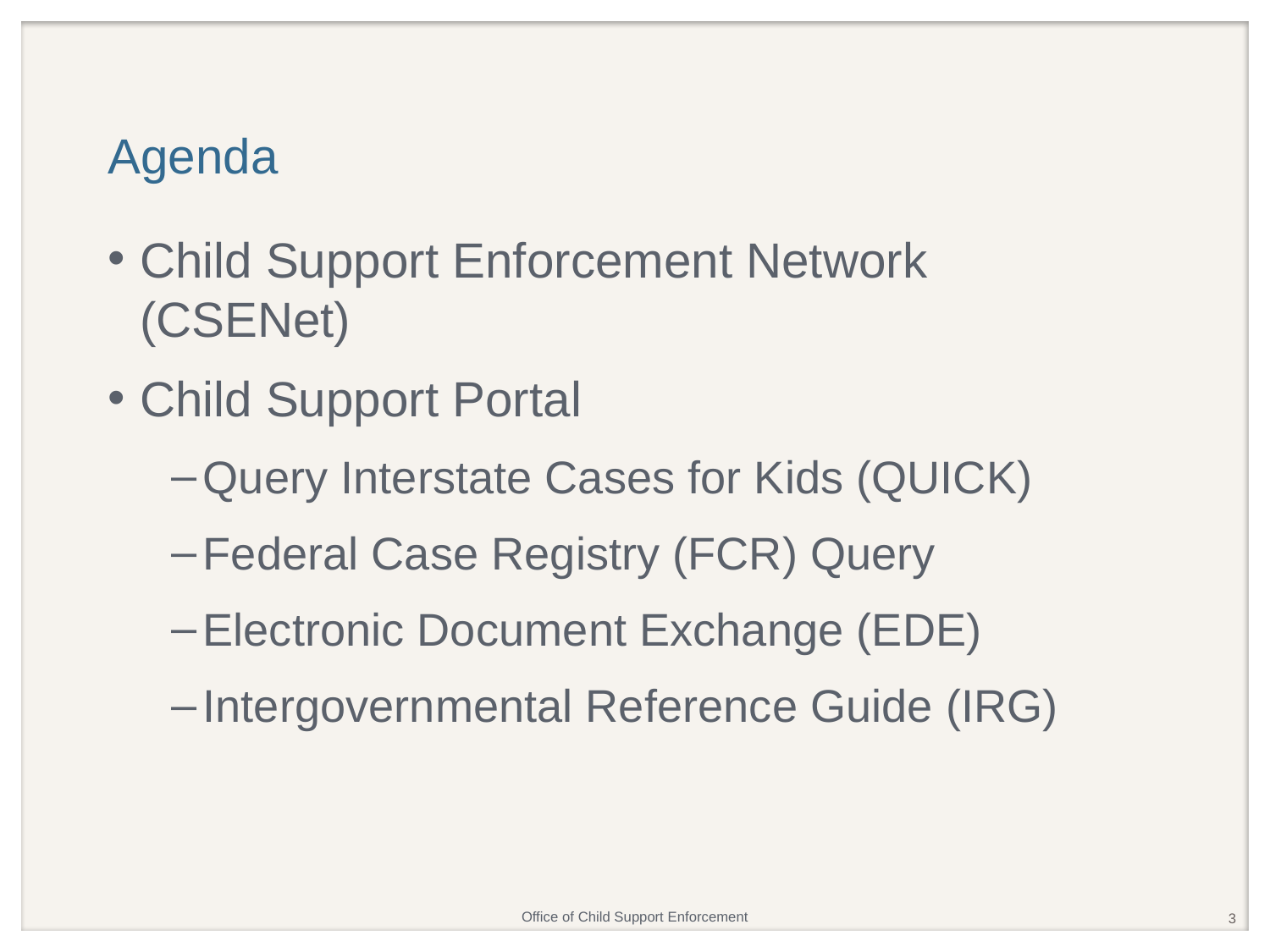

# Agenda
Child Support Enforcement Network (CSENet)
Child Support Portal
Query Interstate Cases for Kids (QUICK)
Federal Case Registry (FCR) Query
Electronic Document Exchange (EDE)
Intergovernmental Reference Guide (IRG)

3